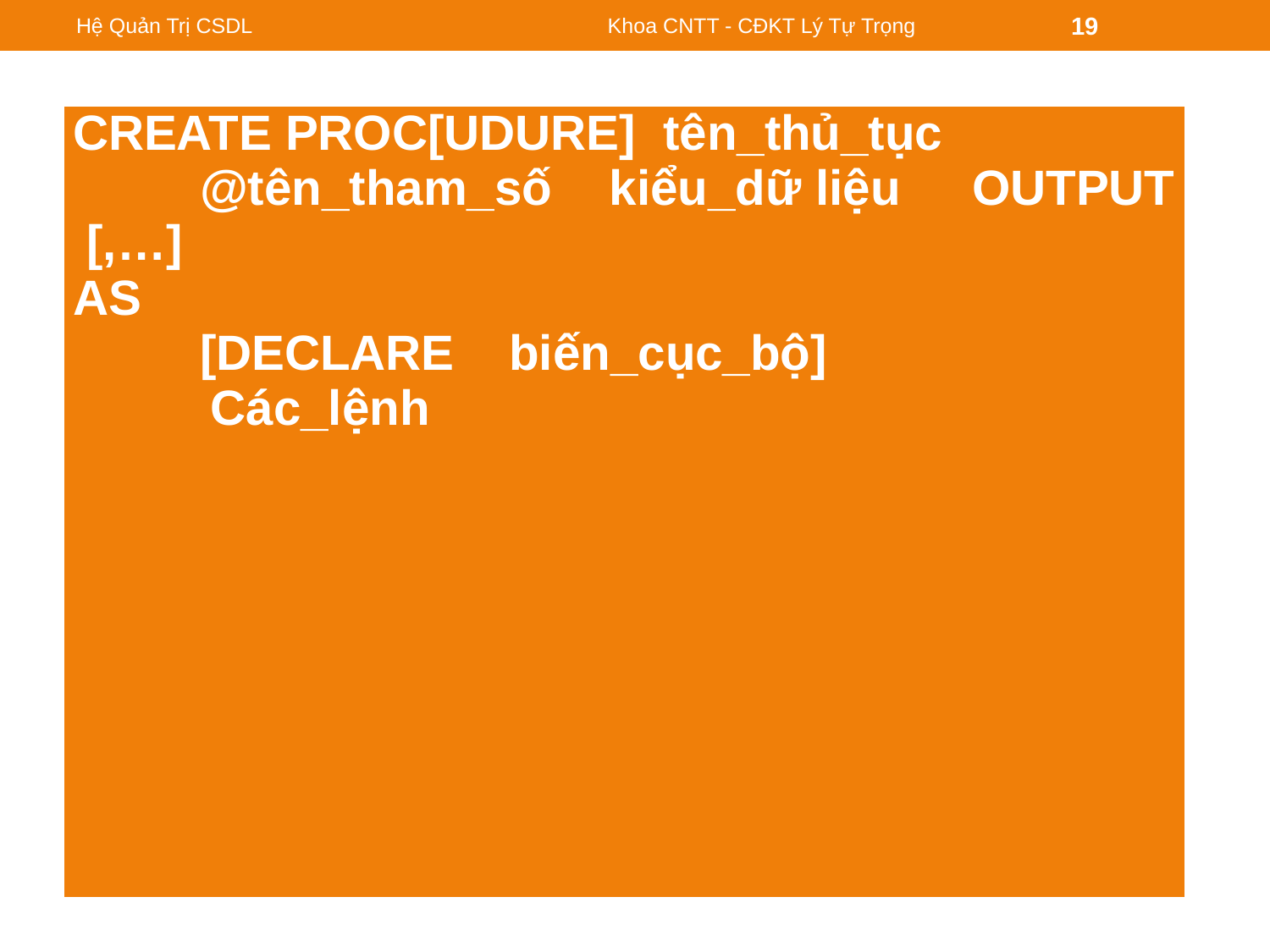

Hệ Quản Trị CSDL
Khoa CNTT - CĐKT Lý Tự Trọng
19
#
| CREATE PROC[UDURE] tên\_thủ\_tục @tên\_tham\_số kiểu\_dữ liệu OUTPUT [,…] AS [DECLARE biến\_cục\_bộ] Các\_lệnh |
| --- |